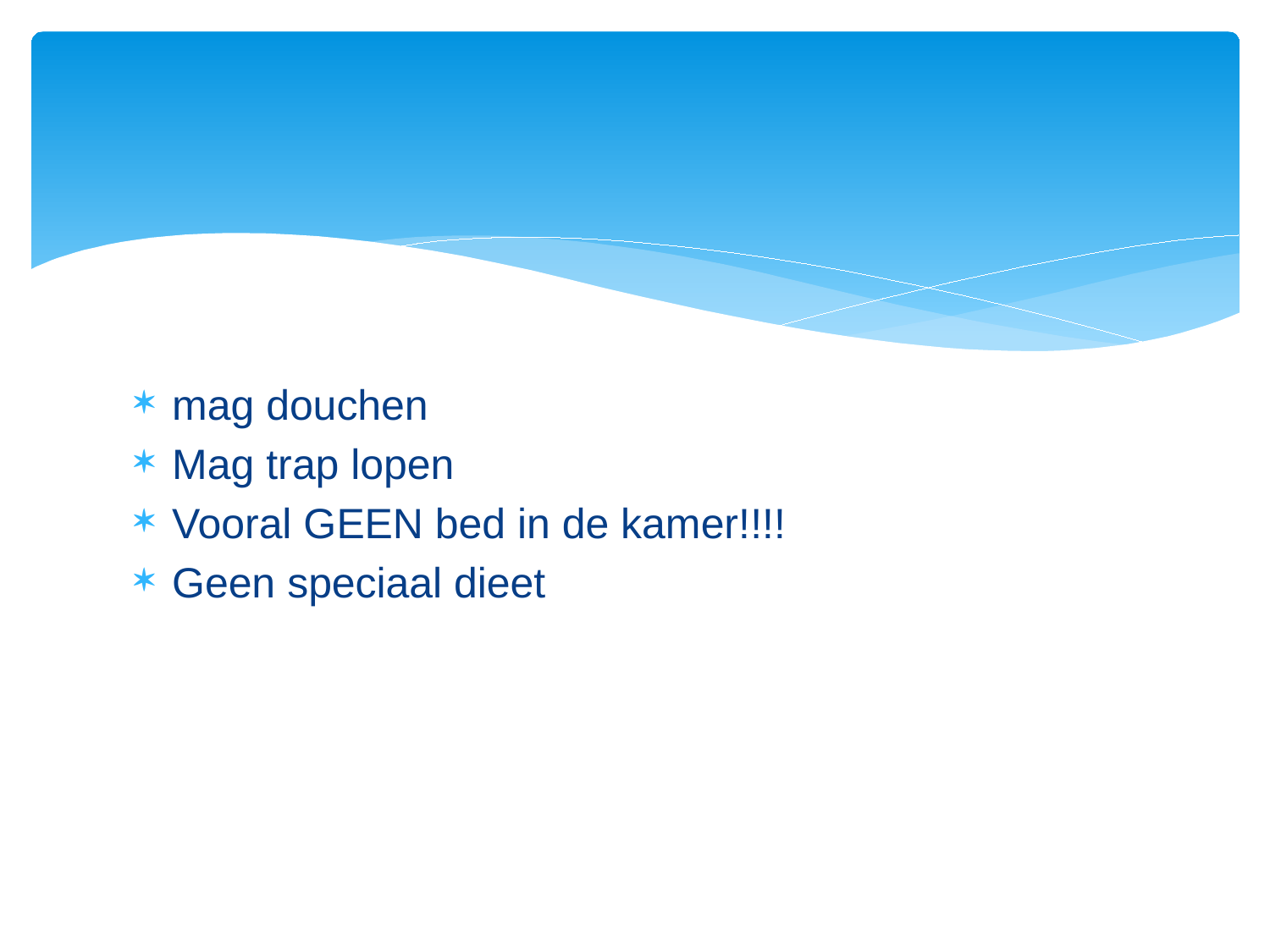

#
mag douchen
Mag trap lopen
Vooral GEEN bed in de kamer!!!!
Geen speciaal dieet